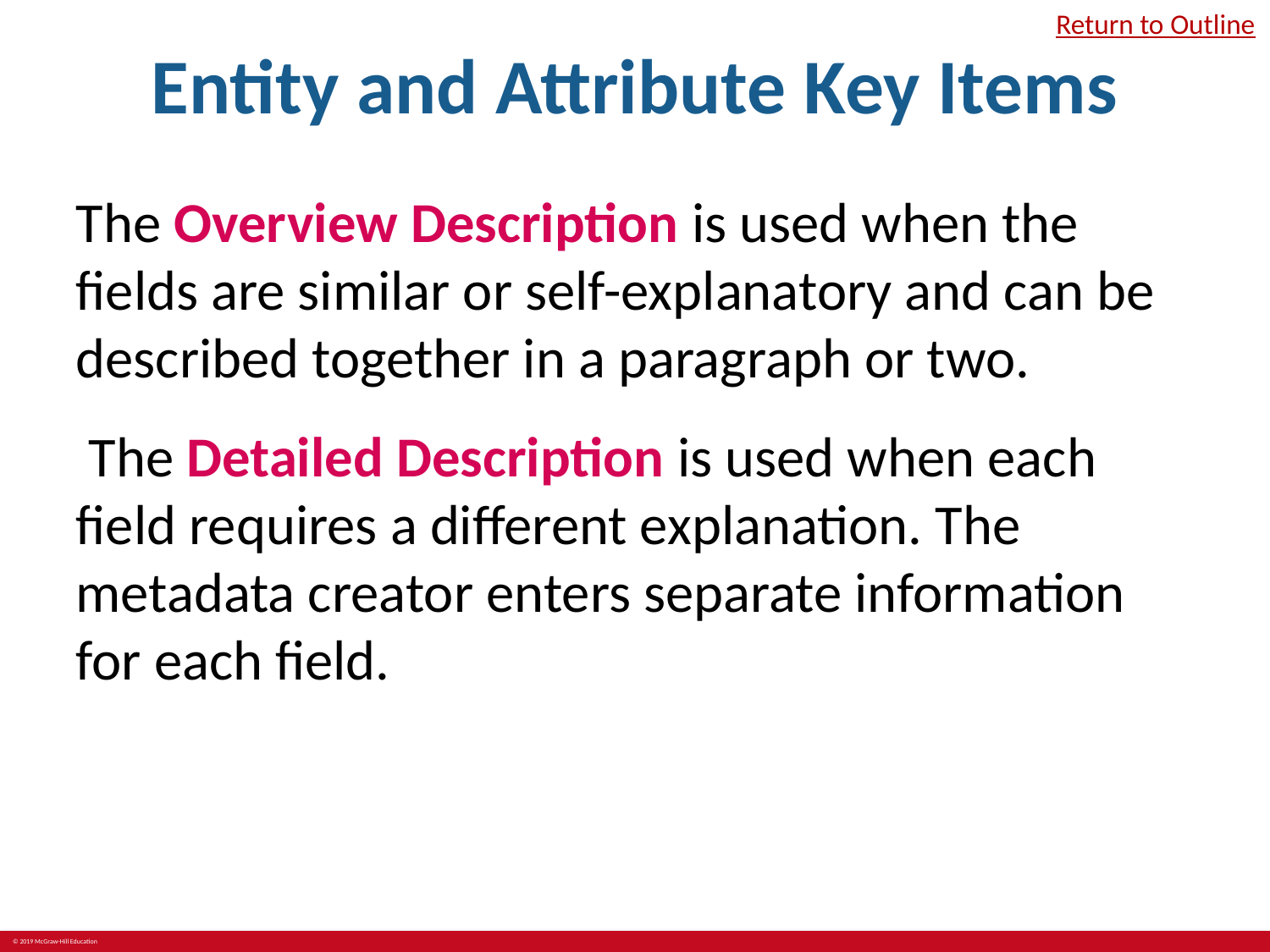

# Entity and Attribute Key Items
Return to Outline
The Overview Description is used when the fields are similar or self-explanatory and can be described together in a paragraph or two.
 The Detailed Description is used when each field requires a different explanation. The metadata creator enters separate information for each field.